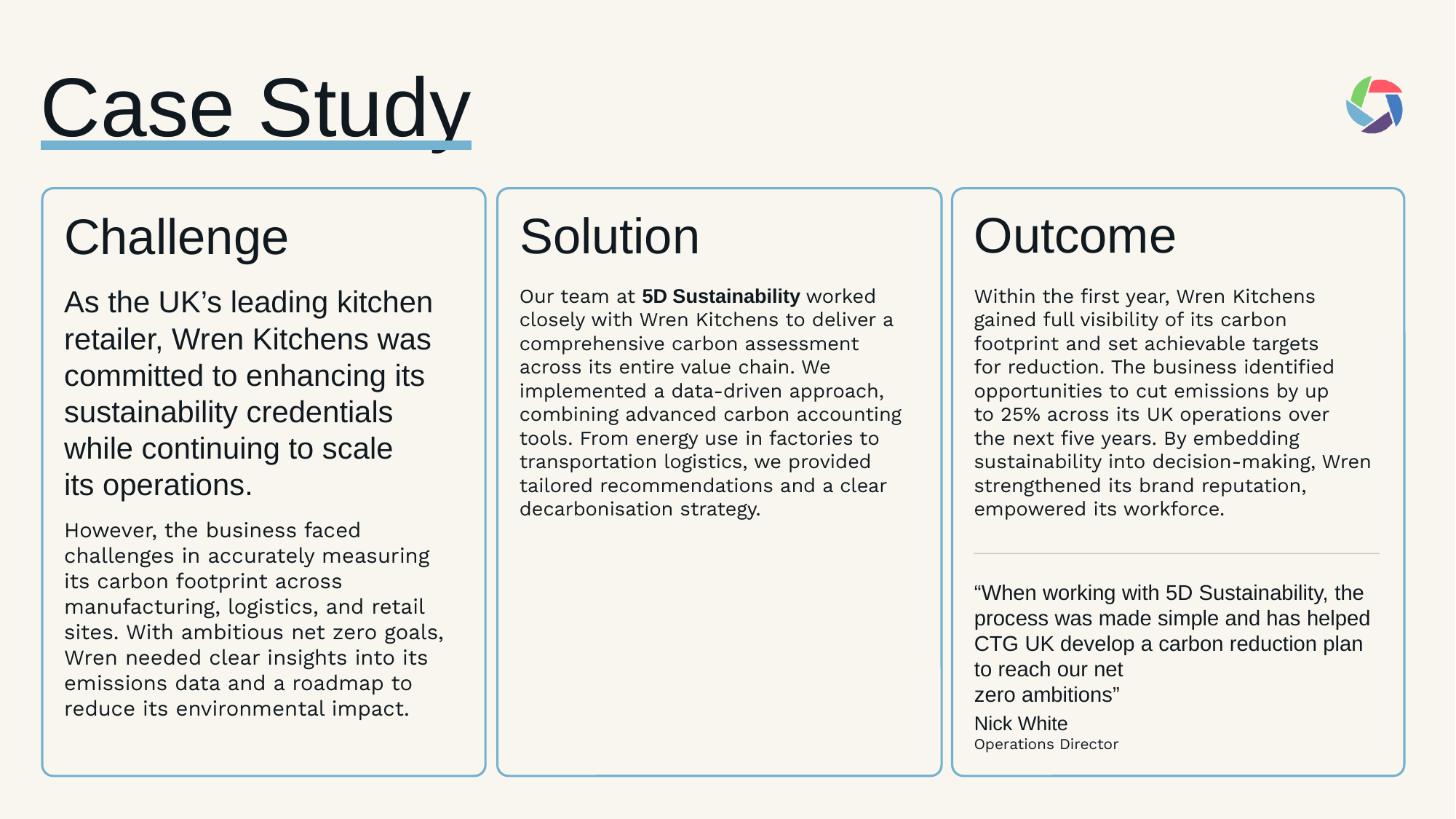

# Case Study
Outcome
Solution
Challenge
As the UK’s leading kitchen retailer, Wren Kitchens was committed to enhancing its sustainability credentials while continuing to scale
its operations.
However, the business faced challenges in accurately measuring
its carbon footprint across manufacturing, logistics, and retail sites. With ambitious net zero goals, Wren needed clear insights into its emissions data and a roadmap to reduce its environmental impact.

Our team at 5D Sustainability worked closely with Wren Kitchens to deliver a comprehensive carbon assessment across its entire value chain. We implemented a data-driven approach, combining advanced carbon accounting tools. From energy use in factories to transportation logistics, we provided tailored recommendations and a clear decarbonisation strategy.

Within the first year, Wren Kitchens
gained full visibility of its carbon footprint and set achievable targets
for reduction. The business identified opportunities to cut emissions by up
to 25% across its UK operations over
the next five years. By embedding sustainability into decision-making, Wren strengthened its brand reputation, empowered its workforce.
“When working with 5D Sustainability, the process was made simple and has helped CTG UK develop a carbon reduction plan to reach our net
zero ambitions”
Nick White
Operations Director